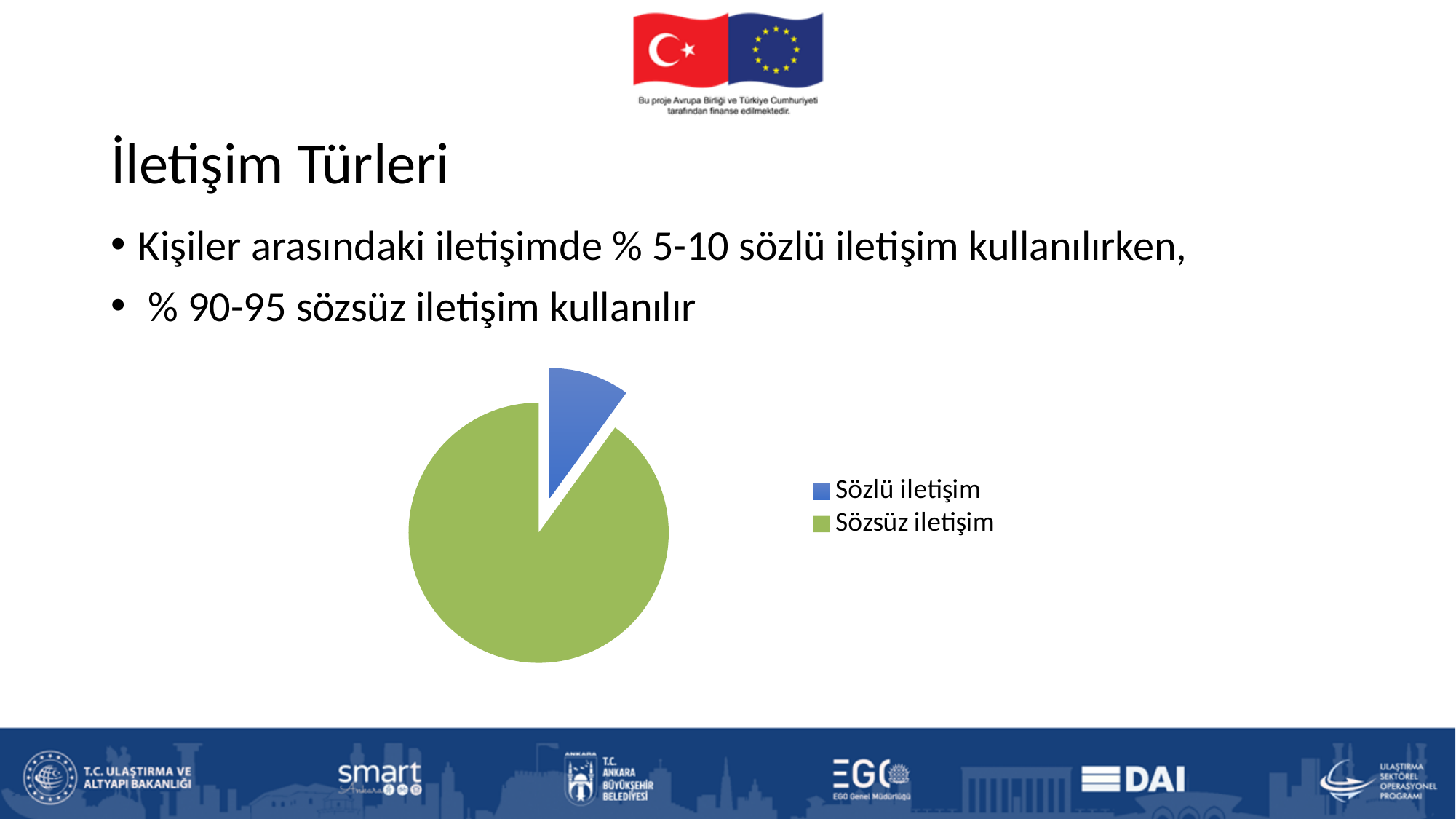

# İletişim Türleri
Kişiler arasındaki iletişimde % 5-10 sözlü iletişim kullanılırken,
 % 90-95 sözsüz iletişim kullanılır

### Chart

| Category | Sales |
|---|---|
| Sözlü iletişim | 10.0 |
| Sözsüz iletişim | 90.0 |